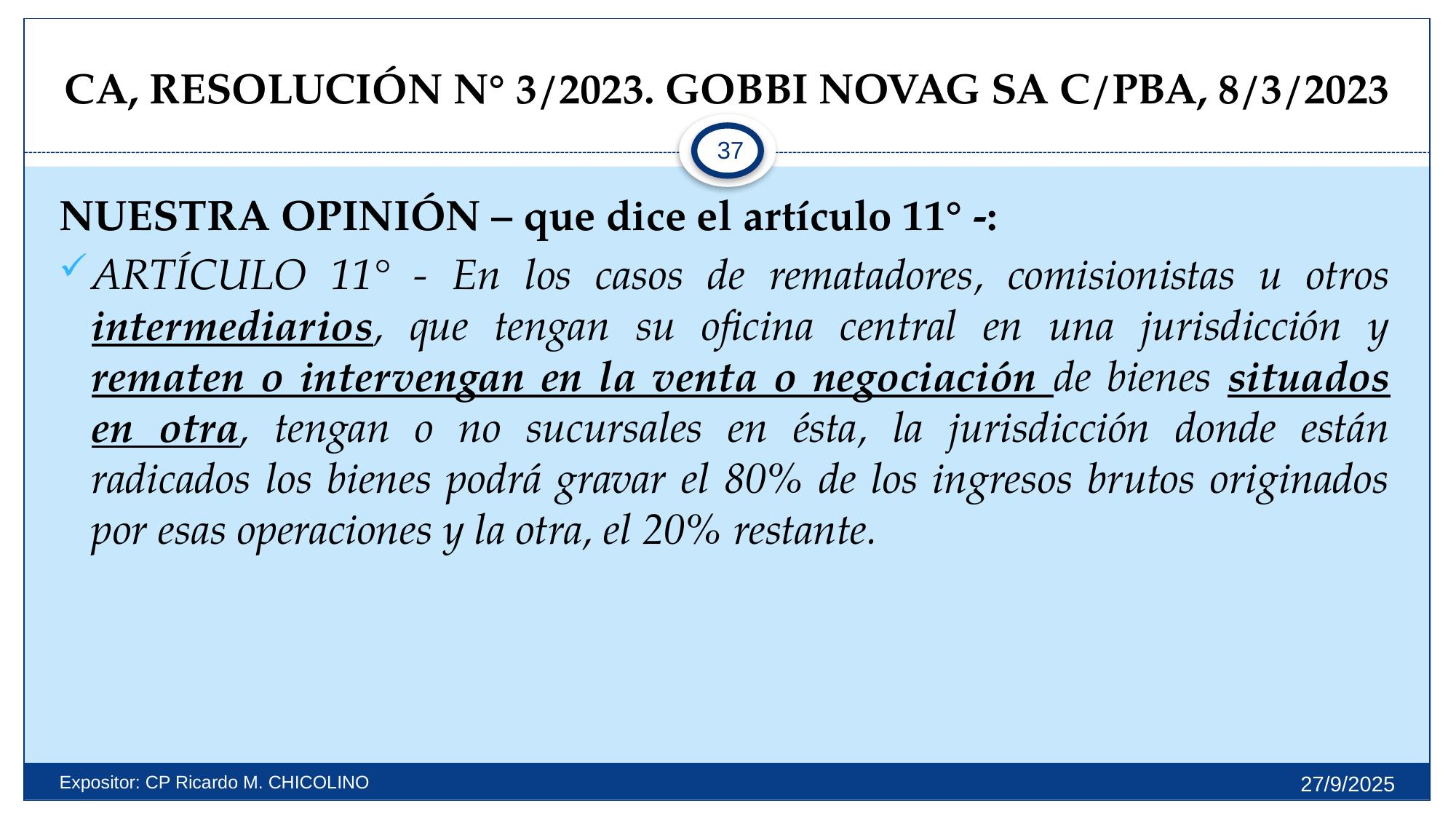

# CA, RESOLUCIÓN N° 3/2023. GOBBI NOVAG SA C/PBA, 8/3/2023
37
NUESTRA OPINIÓN – que dice el artículo 11° -:
ARTÍCULO 11° - En los casos de rematadores, comisionistas u otros intermediarios, que tengan su oficina central en una jurisdicción y rematen o intervengan en la venta o negociación de bienes situados en otra, tengan o no sucursales en ésta, la jurisdicción donde están radicados los bienes podrá gravar el 80% de los ingresos brutos originados por esas operaciones y la otra, el 20% restante.

27/9/2025
Expositor: CP Ricardo M. CHICOLINO